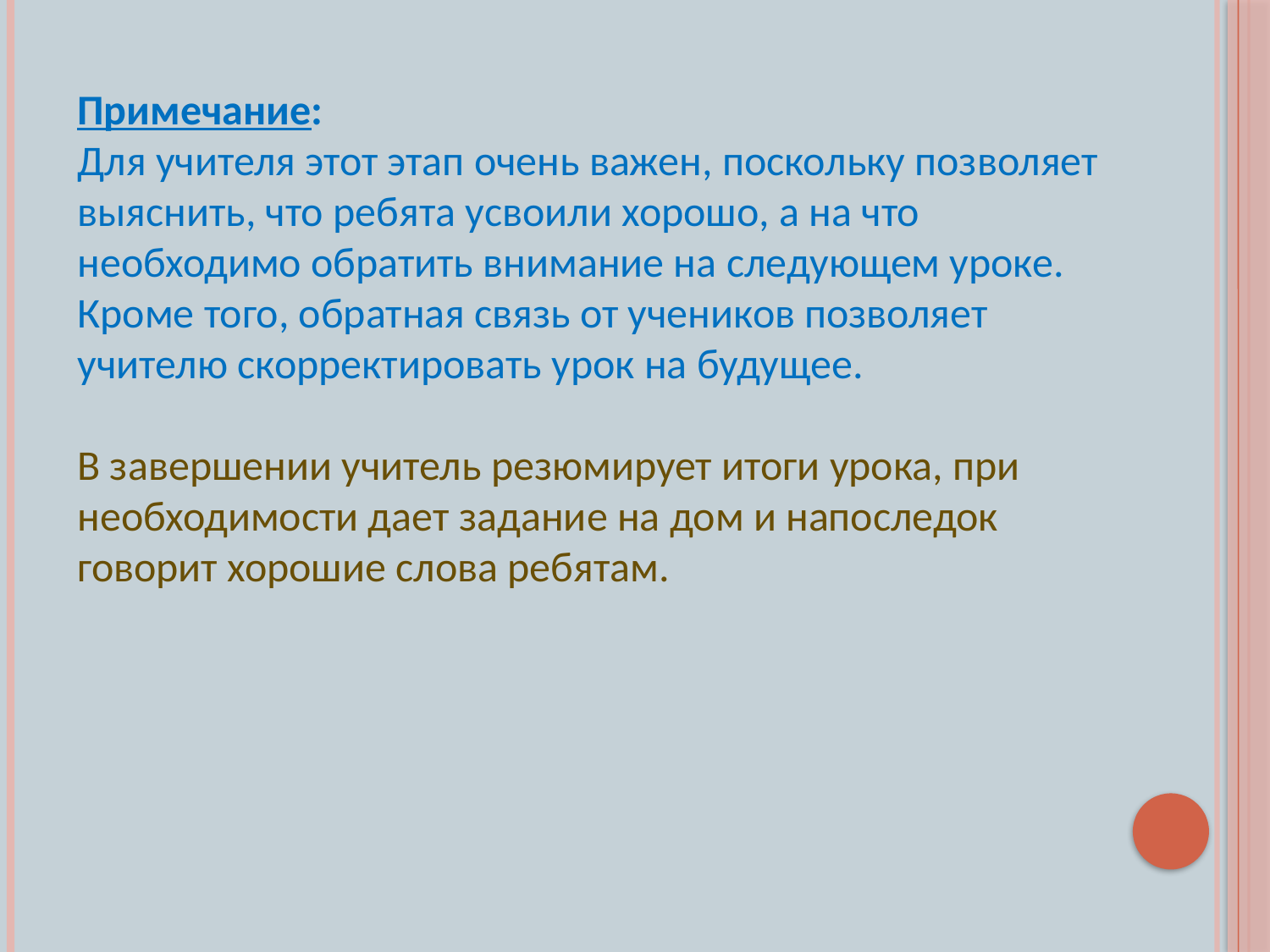

Примечание:
Для учителя этот этап очень важен, поскольку позволяет выяснить, что ребята усвоили хорошо, а на что необходимо обратить внимание на следующем уроке. Кроме того, обратная связь от учеников позволяет учителю скорректировать урок на будущее.
В завершении учитель резюмирует итоги урока, при необходимости дает задание на дом и напоследок говорит хорошие слова ребятам.